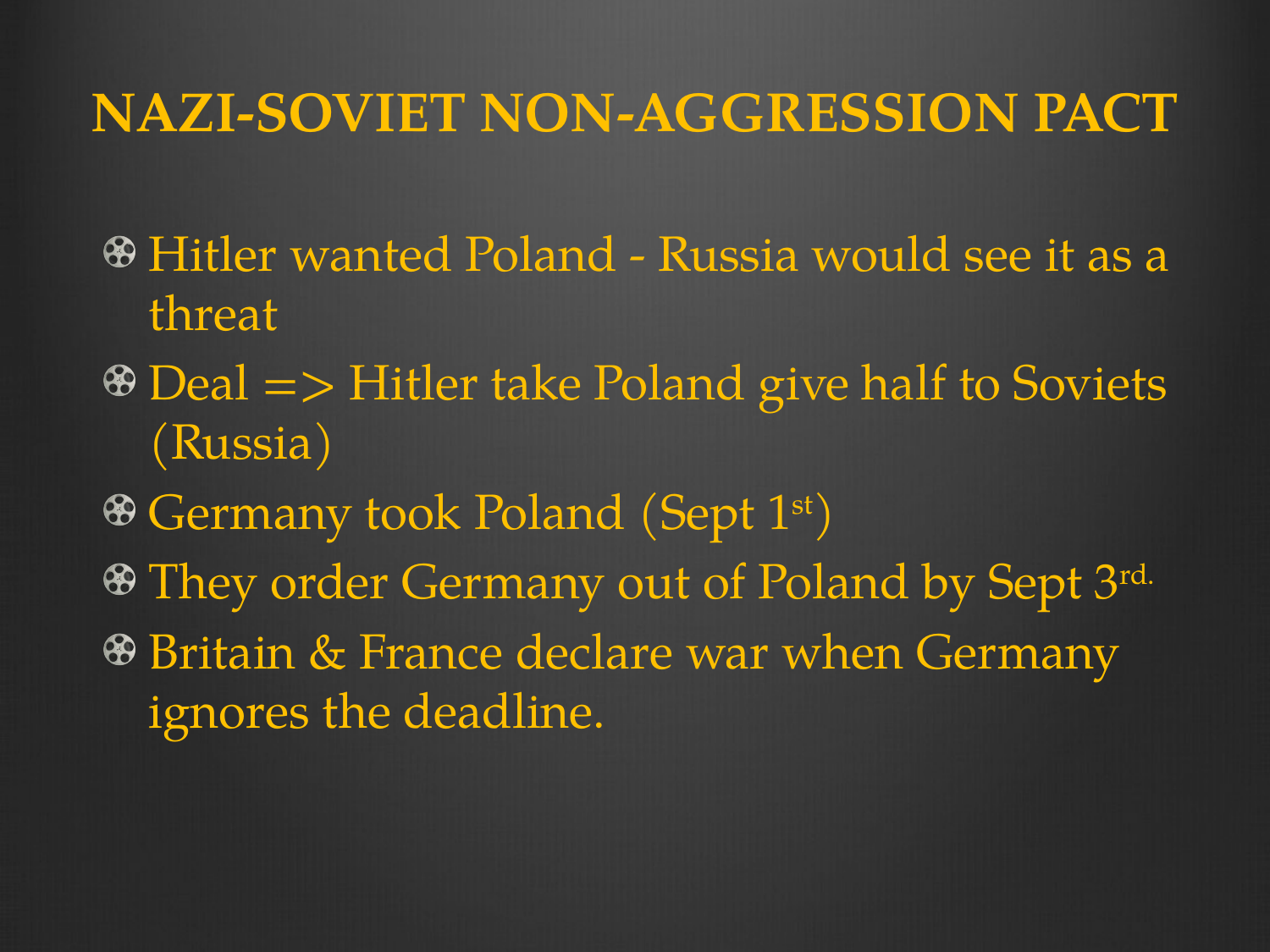

# NAZI-SOVIET NON-AGGRESSION PACT
Hitler wanted Poland - Russia would see it as a threat
Deal => Hitler take Poland give half to Soviets (Russia)
Germany took Poland (Sept 1st)
They order Germany out of Poland by Sept 3rd.
Britain & France declare war when Germany ignores the deadline.